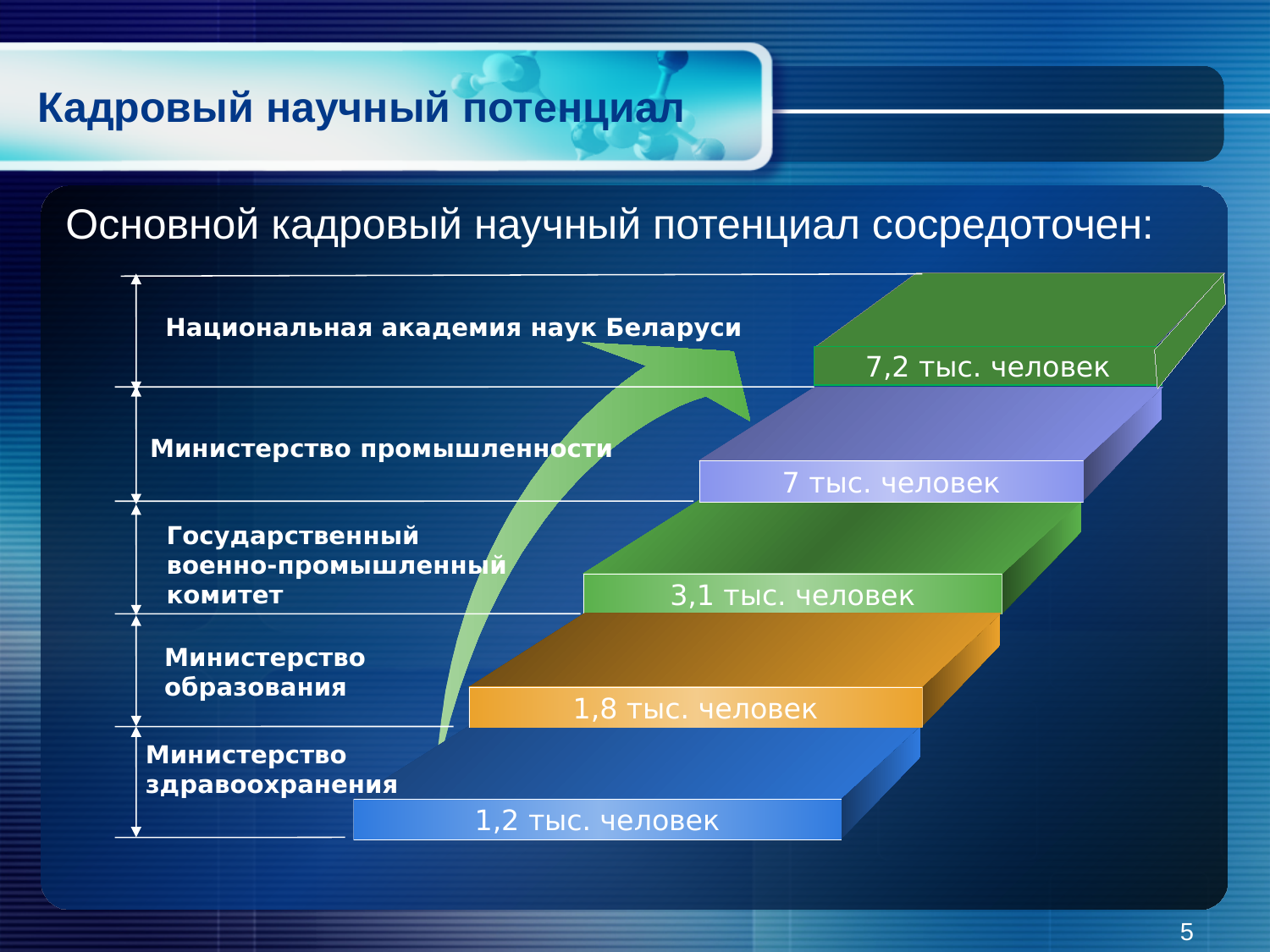

# Кадровый научный потенциал
Основной кадровый научный потенциал сосредоточен:

Национальная академия наук Беларуси

Министерство промышленности
7 тыс. человек

Государственный
военно-промышленный
комитет
3,1 тыс. человек

Министерство
образования
1,8 тыс. человек

Министерство
здравоохранения
1,2 тыс. человек

7,2 тыс. человек
5